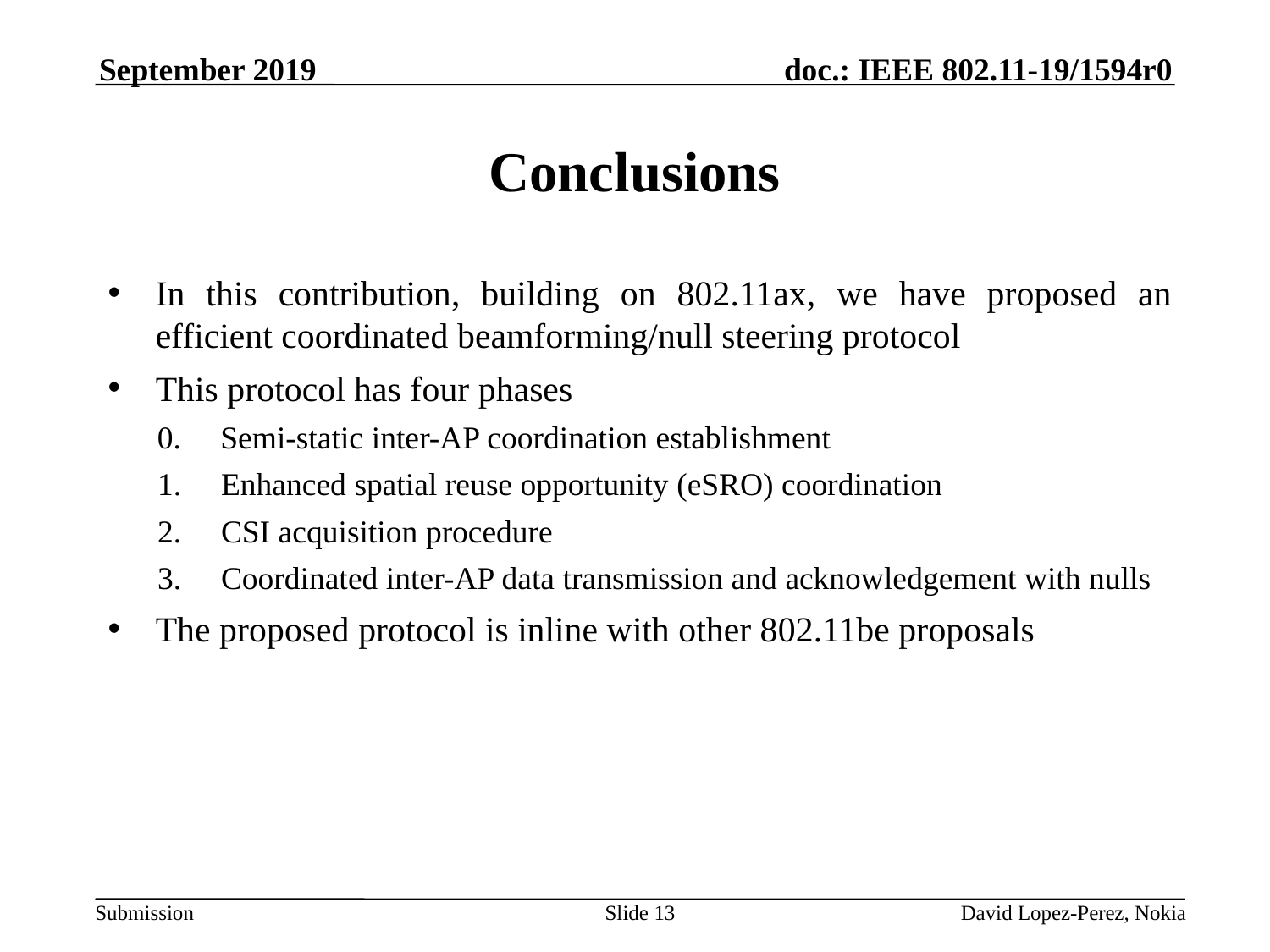

September 2019
# Conclusions
In this contribution, building on 802.11ax, we have proposed an efficient coordinated beamforming/null steering protocol
This protocol has four phases
0. 	Semi-static inter-AP coordination establishment
Enhanced spatial reuse opportunity (eSRO) coordination
CSI acquisition procedure
Coordinated inter-AP data transmission and acknowledgement with nulls
The proposed protocol is inline with other 802.11be proposals

Slide 13
 David Lopez-Perez, Nokia